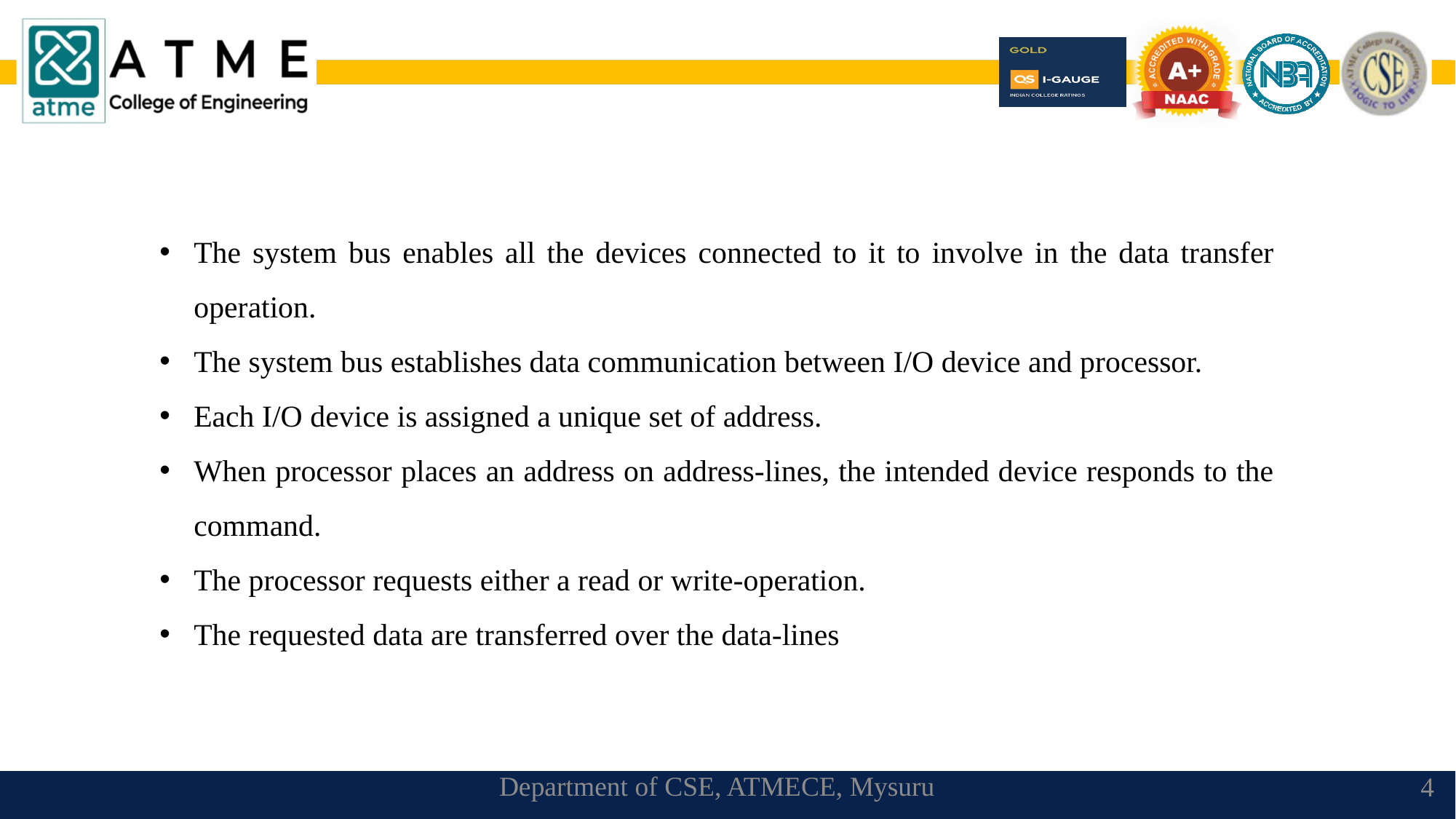

The system bus enables all the devices connected to it to involve in the data transfer operation.
The system bus establishes data communication between I/O device and processor.
Each I/O device is assigned a unique set of address.
When processor places an address on address-lines, the intended device responds to the command.
The processor requests either a read or write-operation.
The requested data are transferred over the data-lines
Department of CSE, ATMECE, Mysuru
4